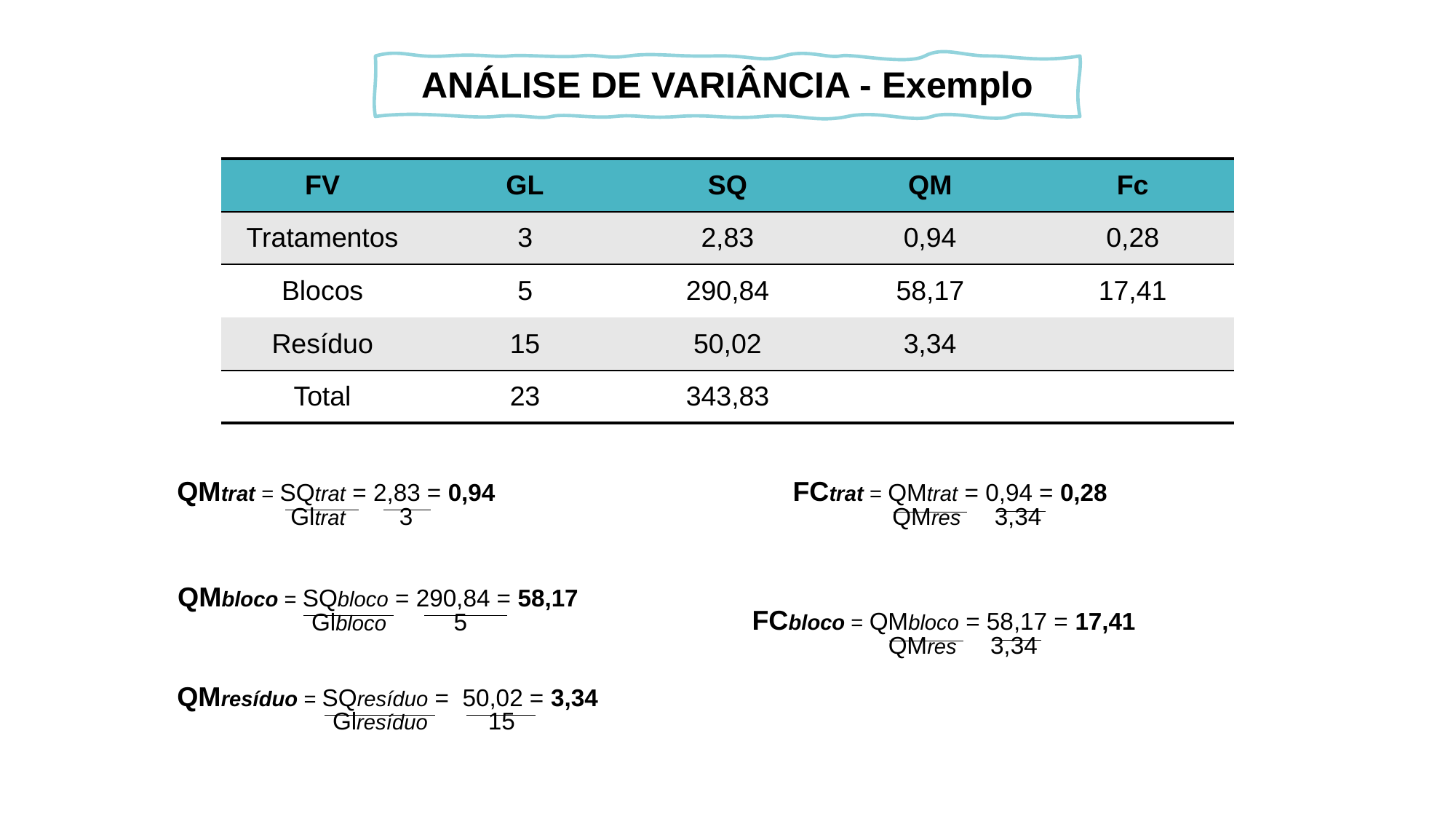

ANÁLISE DE VARIÂNCIA - Exemplo
| FV | GL | SQ | QM | Fc |
| --- | --- | --- | --- | --- |
| Tratamentos | 3 | 2,83 | 0,94 | 0,28 |
| Blocos | 5 | 290,84 | 58,17 | 17,41 |
| Resíduo | 15 | 50,02 | 3,34 |  |
| Total | 23 | 343,83 |  |  |
QMtrat = SQtrat = 2,83 = 0,94
FCtrat = QMtrat = 0,94 = 0,28
   Gltrat        3
  QMres     3,34
QMbloco = SQbloco = 290,84 = 58,17
FCbloco = QMbloco = 58,17 = 17,41
Glbloco          5
  QMres     3,34
QMresíduo = SQresíduo =  50,02 = 3,34
Glresíduo         15